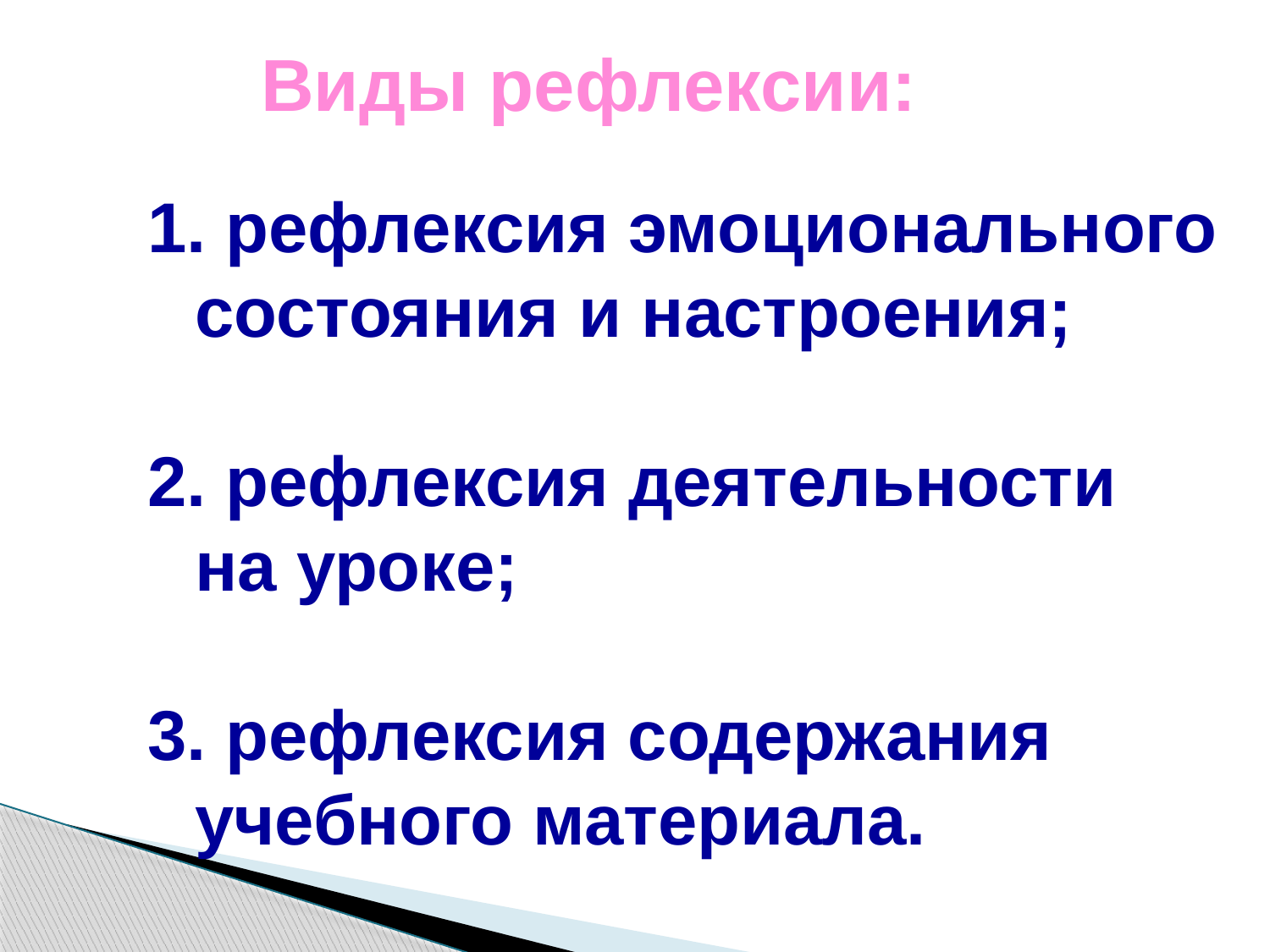

Виды рефлексии:
 рефлексия эмоционального состояния и настроения;

 рефлексия деятельности  на уроке;

3. рефлексия содержания  учебного материала.